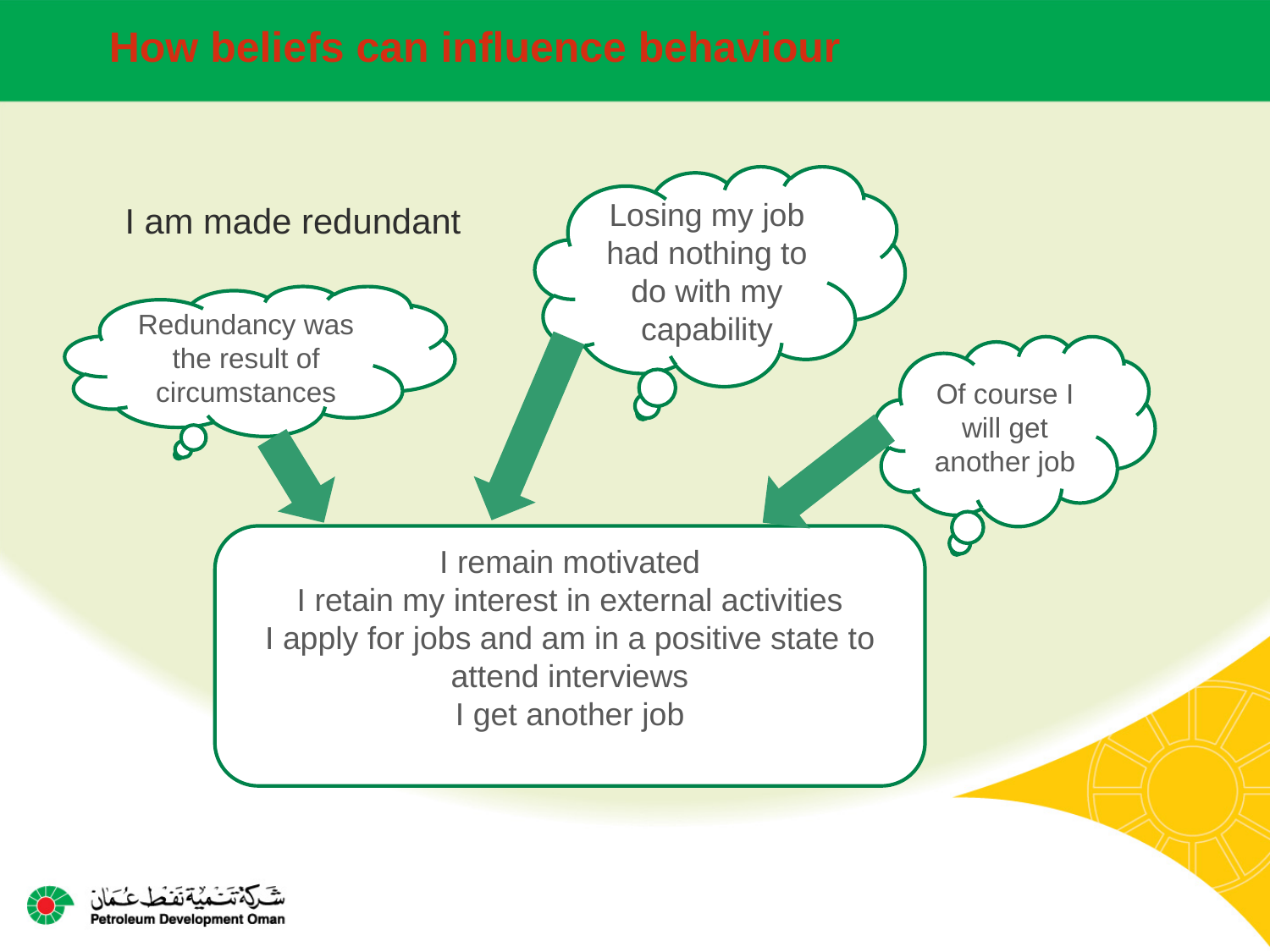

How beliefs can influence behaviour
Losing my job had nothing to do with my capability
I am made redundant
Redundancy was the result of circumstances

Of course I will get another job

I remain motivated
I retain my interest in external activities
I apply for jobs and am in a positive state to attend interviews
I get another job